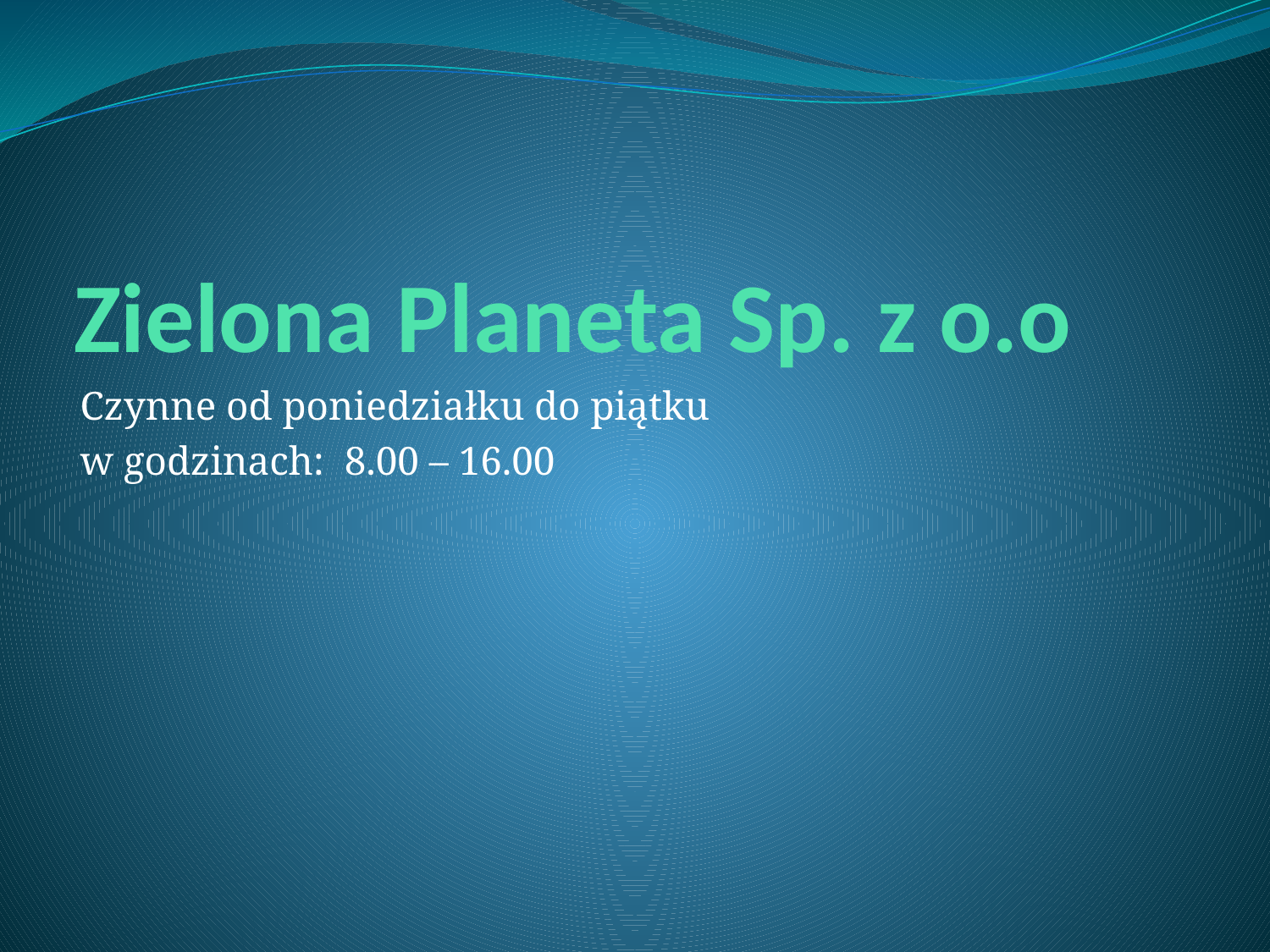

# Zielona Planeta Sp. z o.o
Czynne od poniedziałku do piątku
w godzinach:  8.00 – 16.00